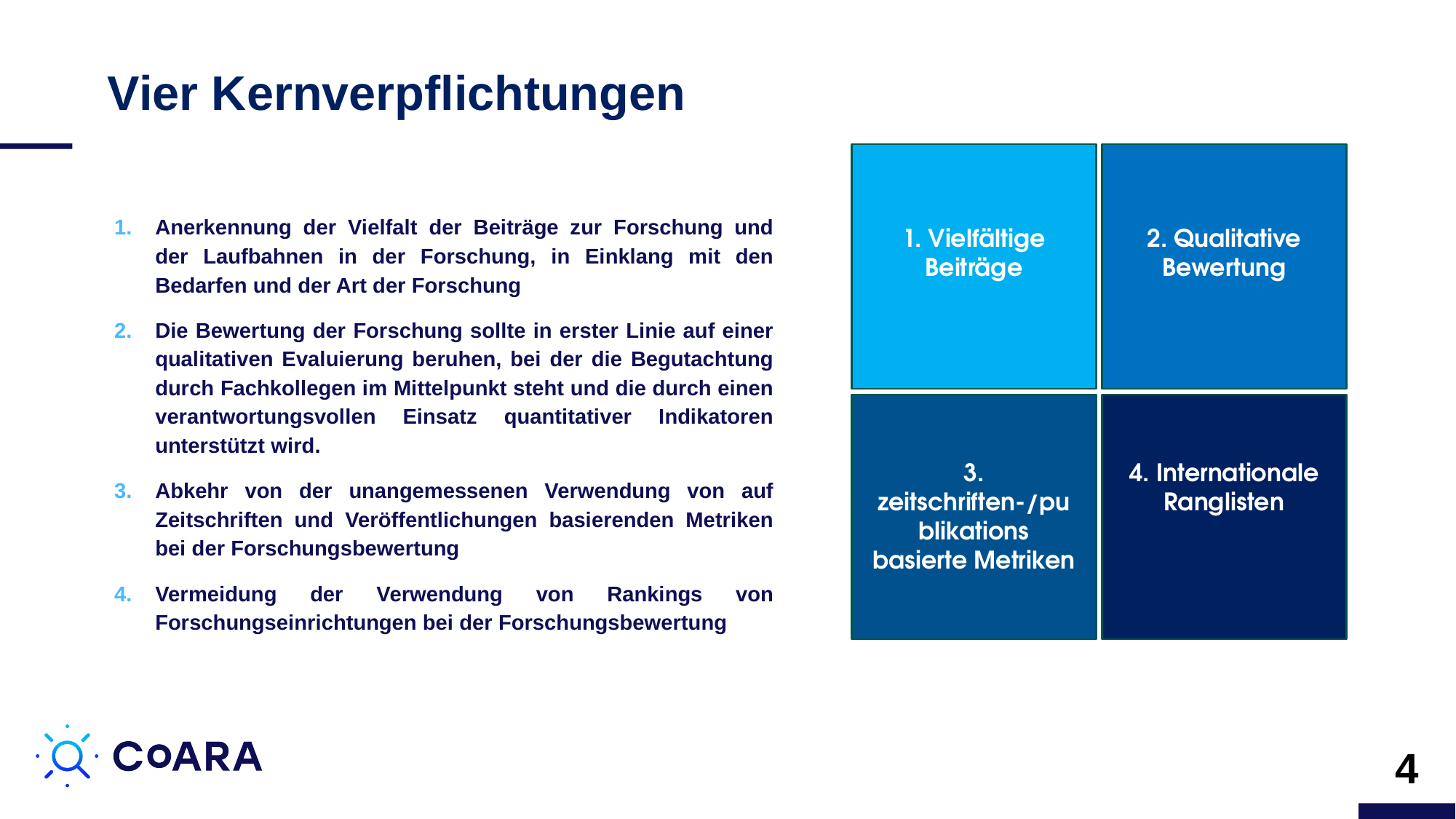

# Vier Kernverpflichtungen

Anerkennung der Vielfalt der Beiträge zur Forschung und der Laufbahnen in der Forschung, in Einklang mit den Bedarfen und der Art der Forschung
Die Bewertung der Forschung sollte in erster Linie auf einer qualitativen Evaluierung beruhen, bei der die Begutachtung durch Fachkollegen im Mittelpunkt steht und die durch einen verantwortungsvollen Einsatz quantitativer Indikatoren unterstützt wird.
Abkehr von der unangemessenen Verwendung von auf Zeitschriften und Veröffentlichungen basierenden Metriken bei der Forschungsbewertung
Vermeidung der Verwendung von Rankings von Forschungseinrichtungen bei der Forschungsbewertung

1. Vielfältige Beiträge
2. Qualitative Bewertung

3. zeitschriften-/publikations basierte Metriken
4. Internationale Ranglisten
4